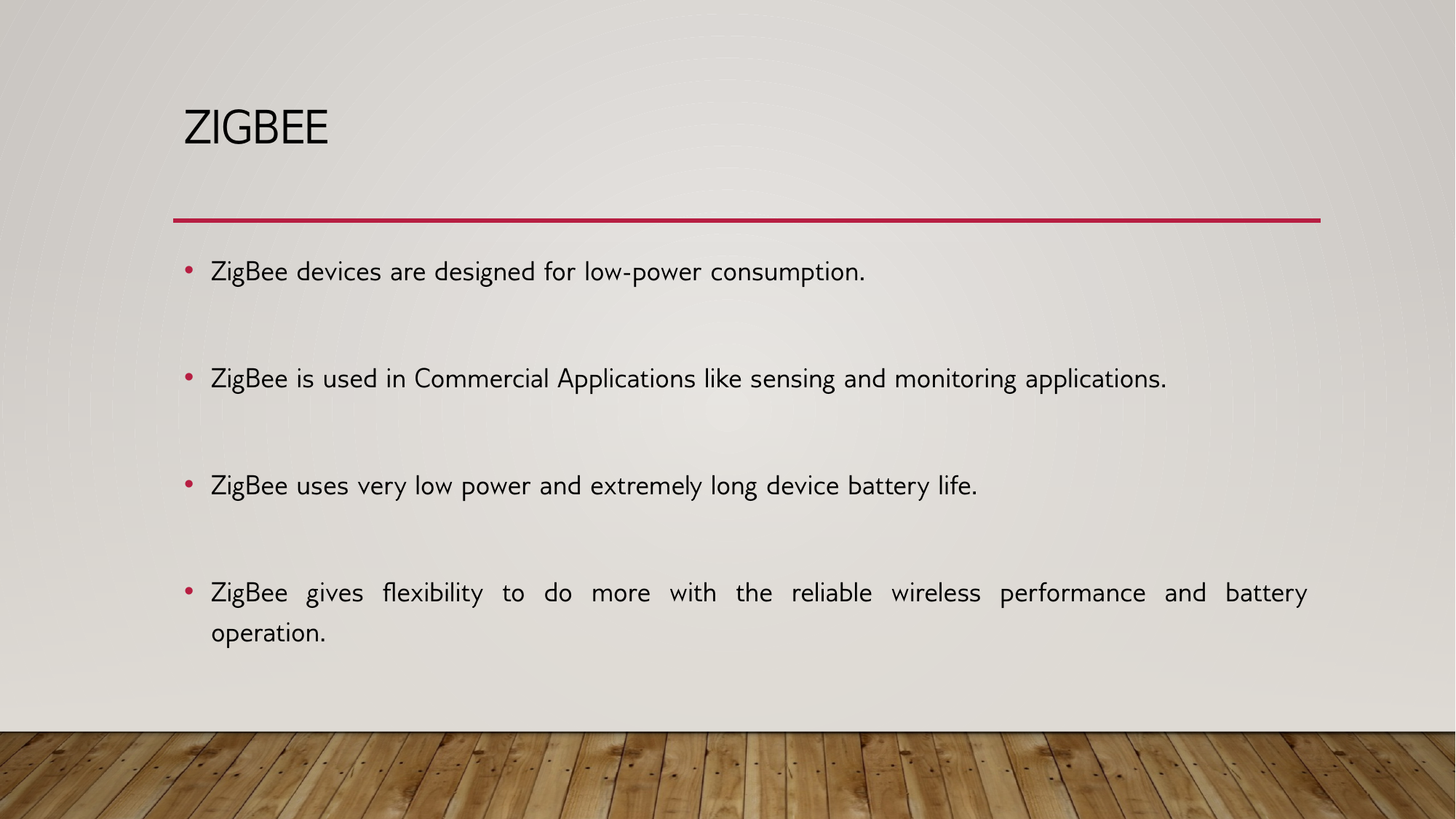

# zigbee
ZigBee devices are designed for low-power consumption.

ZigBee is used in Commercial Applications like sensing and monitoring applications.

ZigBee uses very low power and extremely long device battery life.

ZigBee gives flexibility to do more with the reliable wireless performance and battery operation.